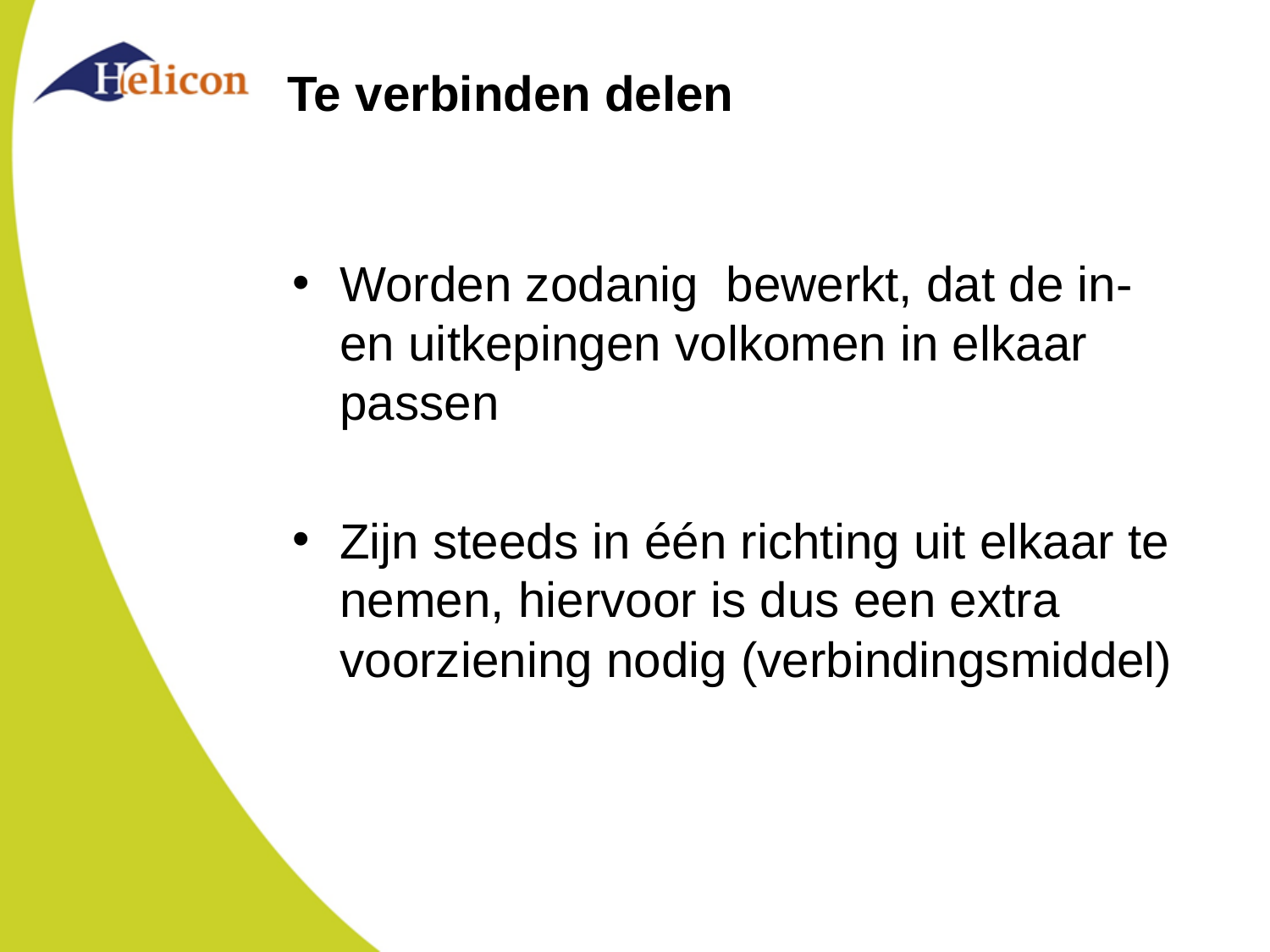

# Te verbinden delen
Worden zodanig  bewerkt, dat de in- en uitkepingen volkomen in elkaar passen

Zijn steeds in één richting uit elkaar te nemen, hiervoor is dus een extra voorziening nodig (verbindingsmiddel)